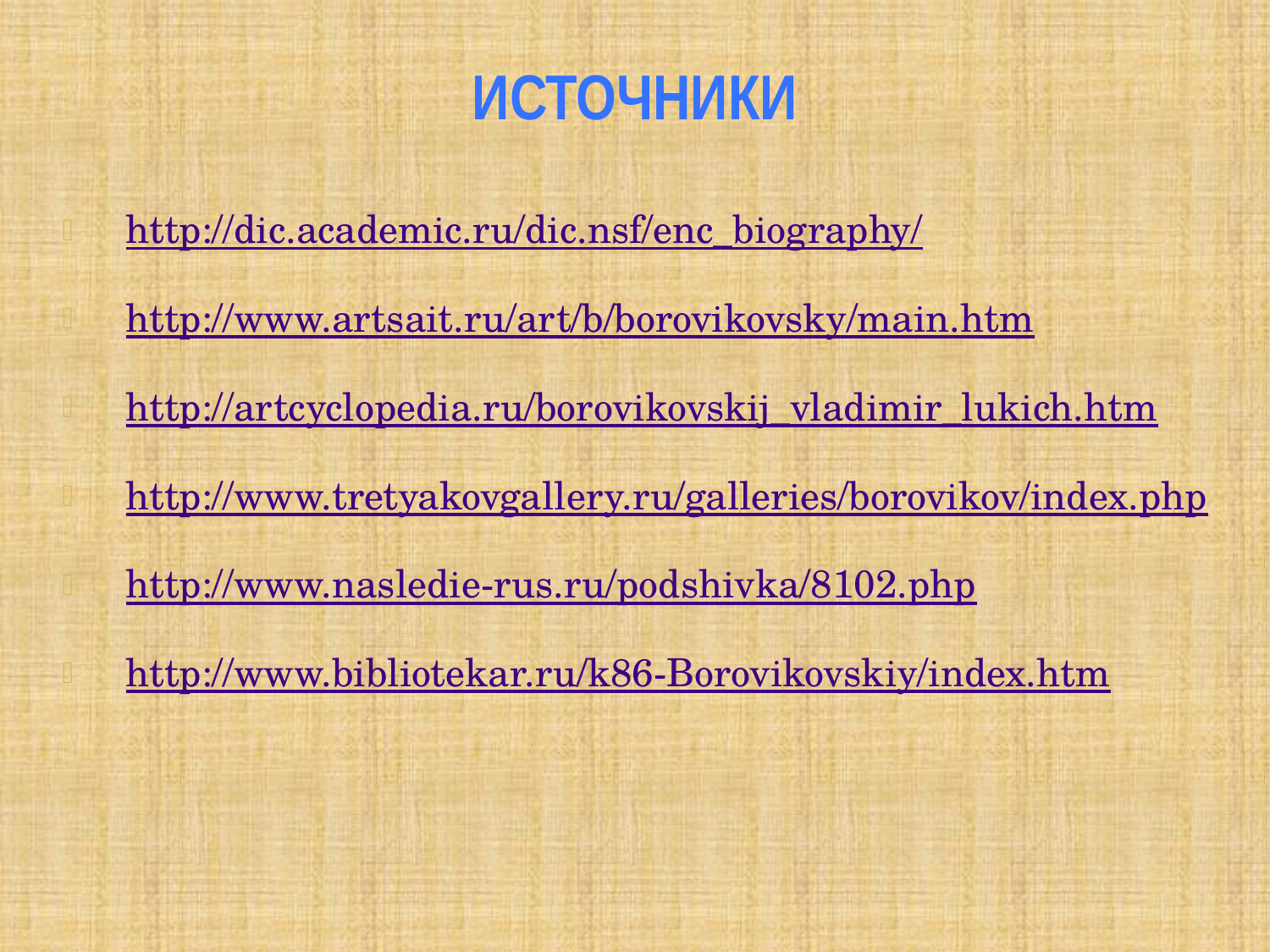

Источники
http://dic.academic.ru/dic.nsf/enc_biography/
http://www.artsait.ru/art/b/borovikovsky/main.htm
http://artcyclopedia.ru/borovikovskij_vladimir_lukich.htm
http://www.tretyakovgallery.ru/galleries/borovikov/index.php
http://www.nasledie-rus.ru/podshivka/8102.php
http://www.bibliotekar.ru/k86-Borovikovskiy/index.htm